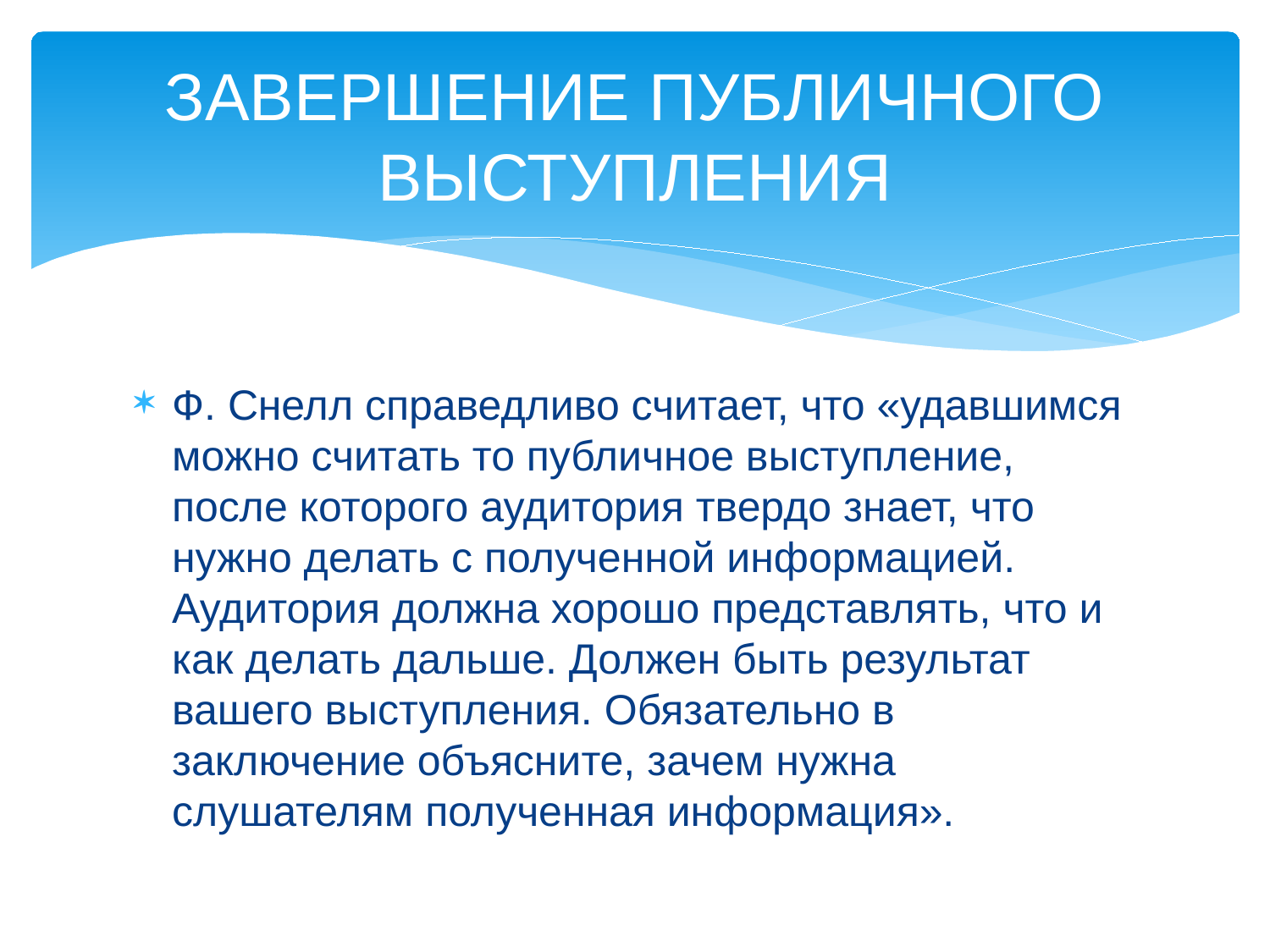

# ЗАВЕРШЕНИЕ ПУБЛИЧНОГО ВЫСТУПЛЕНИЯ
Ф. Снелл справедливо считает, что «удавшимся можно считать то публичное выступление, после которого аудитория твердо знает, что нужно делать с полученной информацией. Аудитория должна хорошо представлять, что и как делать дальше. Должен быть результат вашего выступления. Обязательно в заключение объясните, зачем нужна слушателям полученная информация».